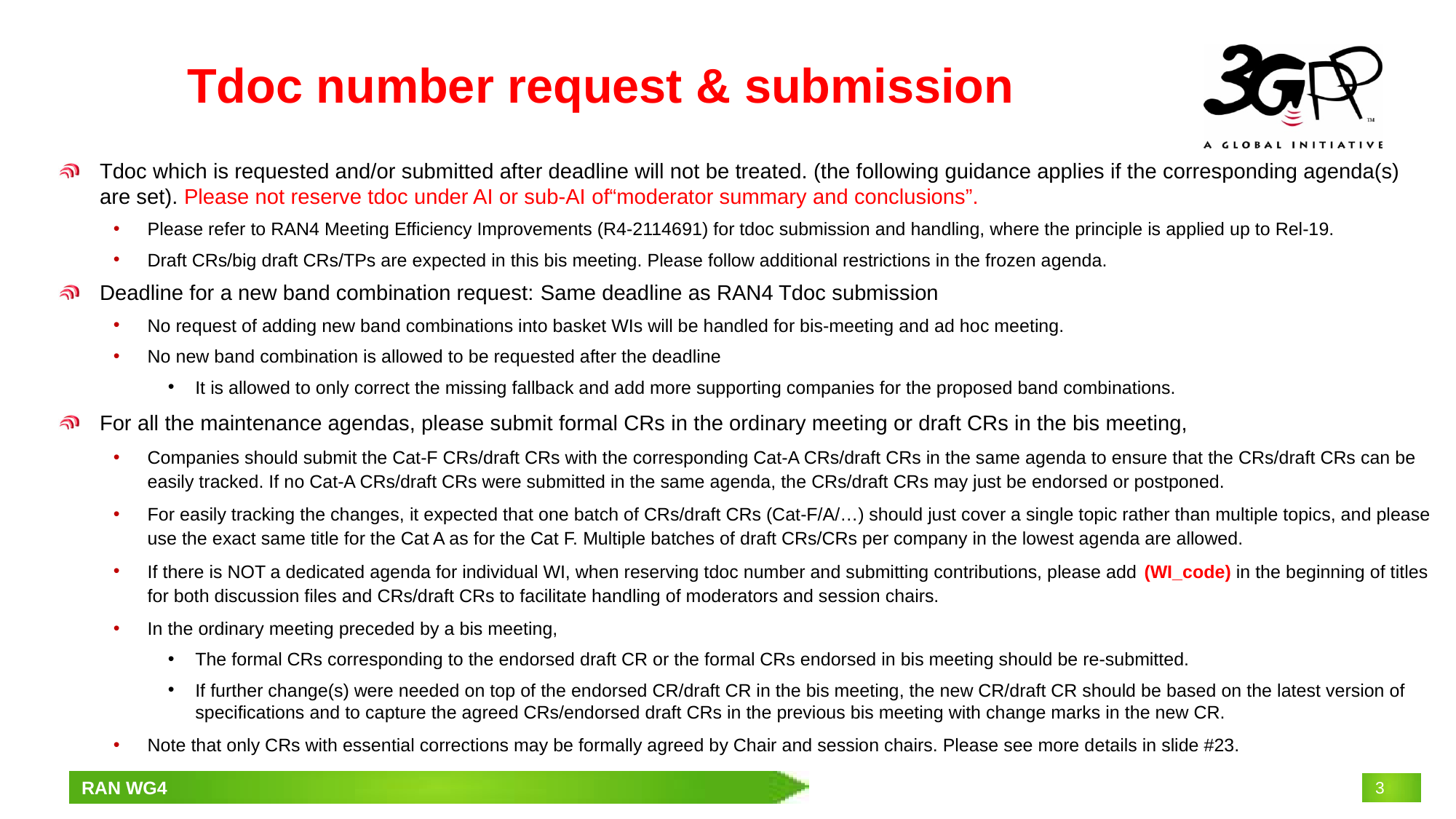

# Tdoc number request & submission
Tdoc which is requested and/or submitted after deadline will not be treated. (the following guidance applies if the corresponding agenda(s) are set). Please not reserve tdoc under AI or sub-AI of“moderator summary and conclusions”.
Please refer to RAN4 Meeting Efficiency Improvements (R4-2114691) for tdoc submission and handling, where the principle is applied up to Rel-19.
Draft CRs/big draft CRs/TPs are expected in this bis meeting. Please follow additional restrictions in the frozen agenda.
Deadline for a new band combination request: Same deadline as RAN4 Tdoc submission
No request of adding new band combinations into basket WIs will be handled for bis-meeting and ad hoc meeting.
No new band combination is allowed to be requested after the deadline
It is allowed to only correct the missing fallback and add more supporting companies for the proposed band combinations.
For all the maintenance agendas, please submit formal CRs in the ordinary meeting or draft CRs in the bis meeting,
Companies should submit the Cat-F CRs/draft CRs with the corresponding Cat-A CRs/draft CRs in the same agenda to ensure that the CRs/draft CRs can be easily tracked. If no Cat-A CRs/draft CRs were submitted in the same agenda, the CRs/draft CRs may just be endorsed or postponed.
For easily tracking the changes, it expected that one batch of CRs/draft CRs (Cat-F/A/…) should just cover a single topic rather than multiple topics, and please use the exact same title for the Cat A as for the Cat F. Multiple batches of draft CRs/CRs per company in the lowest agenda are allowed.
If there is NOT a dedicated agenda for individual WI, when reserving tdoc number and submitting contributions, please add (WI_code) in the beginning of titles for both discussion files and CRs/draft CRs to facilitate handling of moderators and session chairs.
In the ordinary meeting preceded by a bis meeting,
The formal CRs corresponding to the endorsed draft CR or the formal CRs endorsed in bis meeting should be re-submitted.
If further change(s) were needed on top of the endorsed CR/draft CR in the bis meeting, the new CR/draft CR should be based on the latest version of specifications and to capture the agreed CRs/endorsed draft CRs in the previous bis meeting with change marks in the new CR.
Note that only CRs with essential corrections may be formally agreed by Chair and session chairs. Please see more details in slide #23.